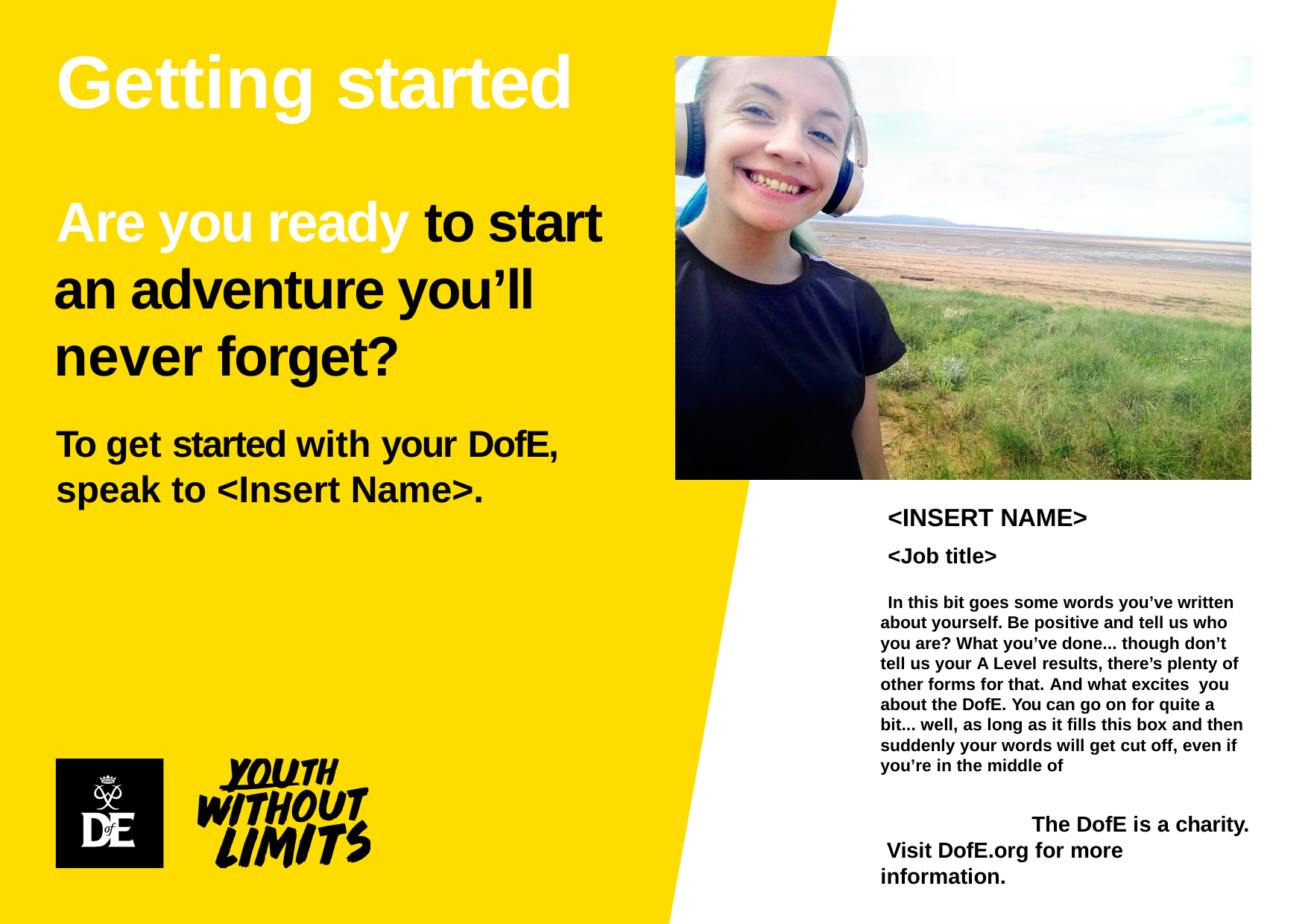

# Getting started

Are you ready to start  an adventure you’ll  never forget?
To get started with your DofE,
speak to <Insert Name>.
<INSERT NAME>
<Job title>
In this bit goes some words you’ve written  about yourself. Be positive and tell us who  you are? What you’ve done... though don’t  tell us your A Level results, there’s plenty of other forms for that. And what excites  you about the DofE. You can go on for quite a bit... well, as long as it ﬁlls this box and then suddenly your words will get cut off, even if you’re in the middle of

The DofE is a charity.  Visit DofE.org for more information.